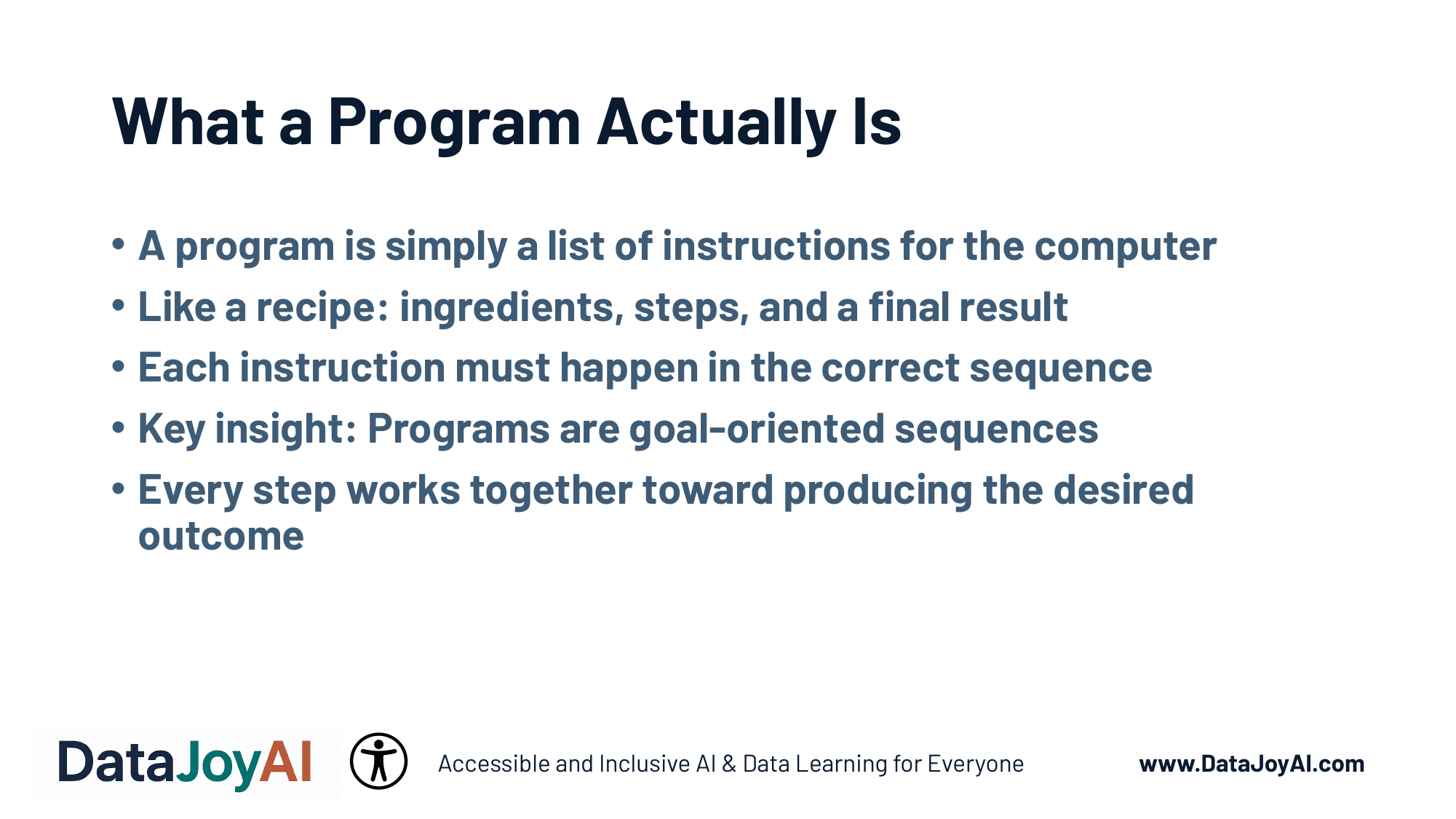

# What a Program Actually Is
A program is simply a list of instructions for the computer
Like a recipe: ingredients, steps, and a final result
Each instruction must happen in the correct sequence
Key insight: Programs are goal-oriented sequences
Every step works together toward producing the desired outcome